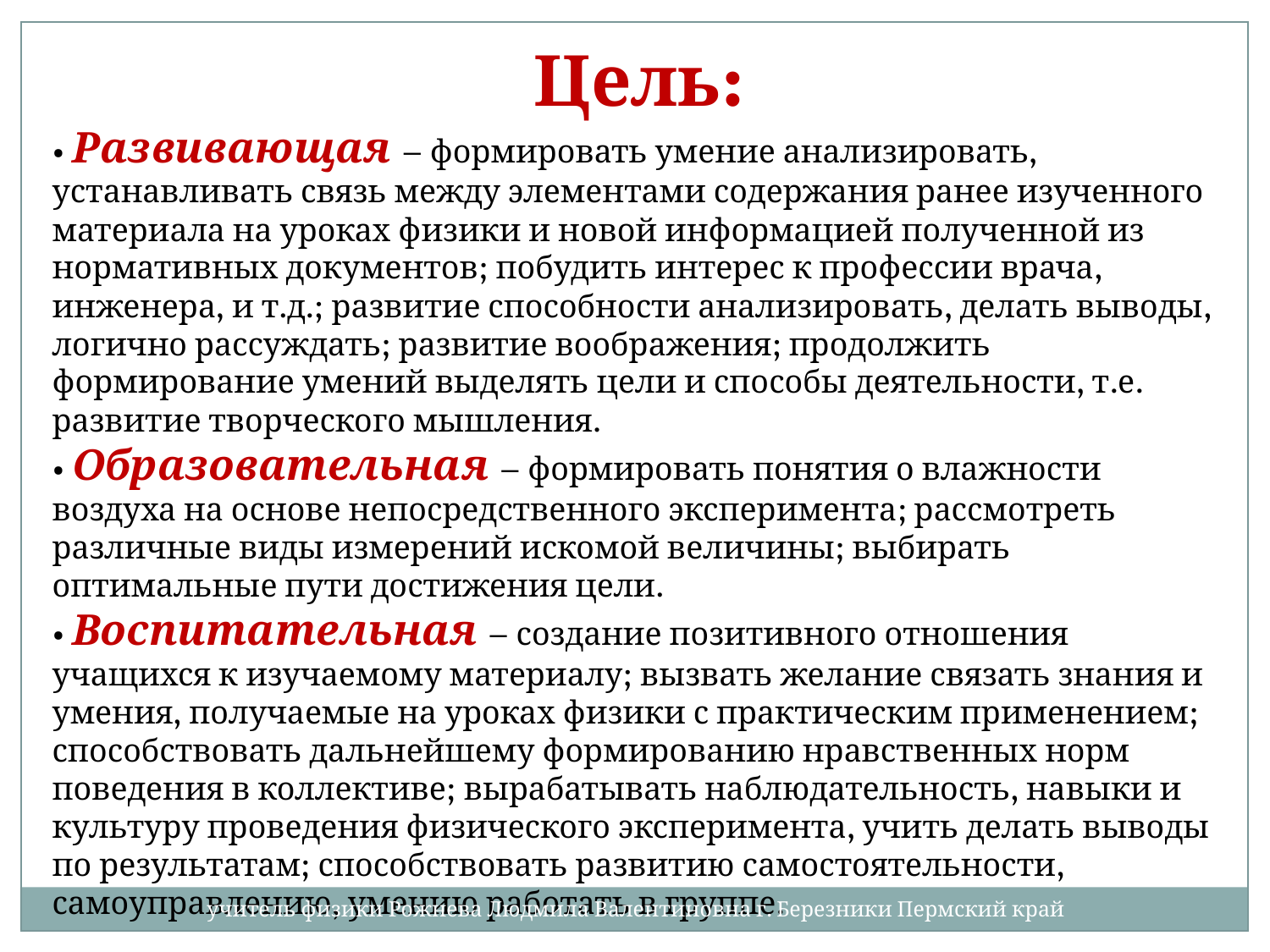

Цель:
• Развивающая – формировать умение анализировать, устанавливать связь между элементами содержания ранее изученного материала на уроках физики и новой информацией полученной из нормативных документов; побудить интерес к профессии врача, инженера, и т.д.; развитие способности анализировать, делать выводы, логично рассуждать; развитие воображения; продолжить формирование умений выделять цели и способы деятельности, т.е. развитие творческого мышления.
• Образовательная – формировать понятия о влажности воздуха на основе непосредственного эксперимента; рассмотреть различные виды измерений искомой величины; выбирать оптимальные пути достижения цели.
• Воспитательная – создание позитивного отношения учащихся к изучаемому материалу; вызвать желание связать знания и умения, получаемые на уроках физики с практическим применением; способствовать дальнейшему формированию нравственных норм поведения в коллективе; вырабатывать наблюдательность, навыки и культуру проведения физического эксперимента, учить делать выводы по результатам; способствовать развитию самостоятельности, самоуправлению, умению работать в группе.

учитель физики Рожнева Людмила Валентиновна г. Березники Пермский край